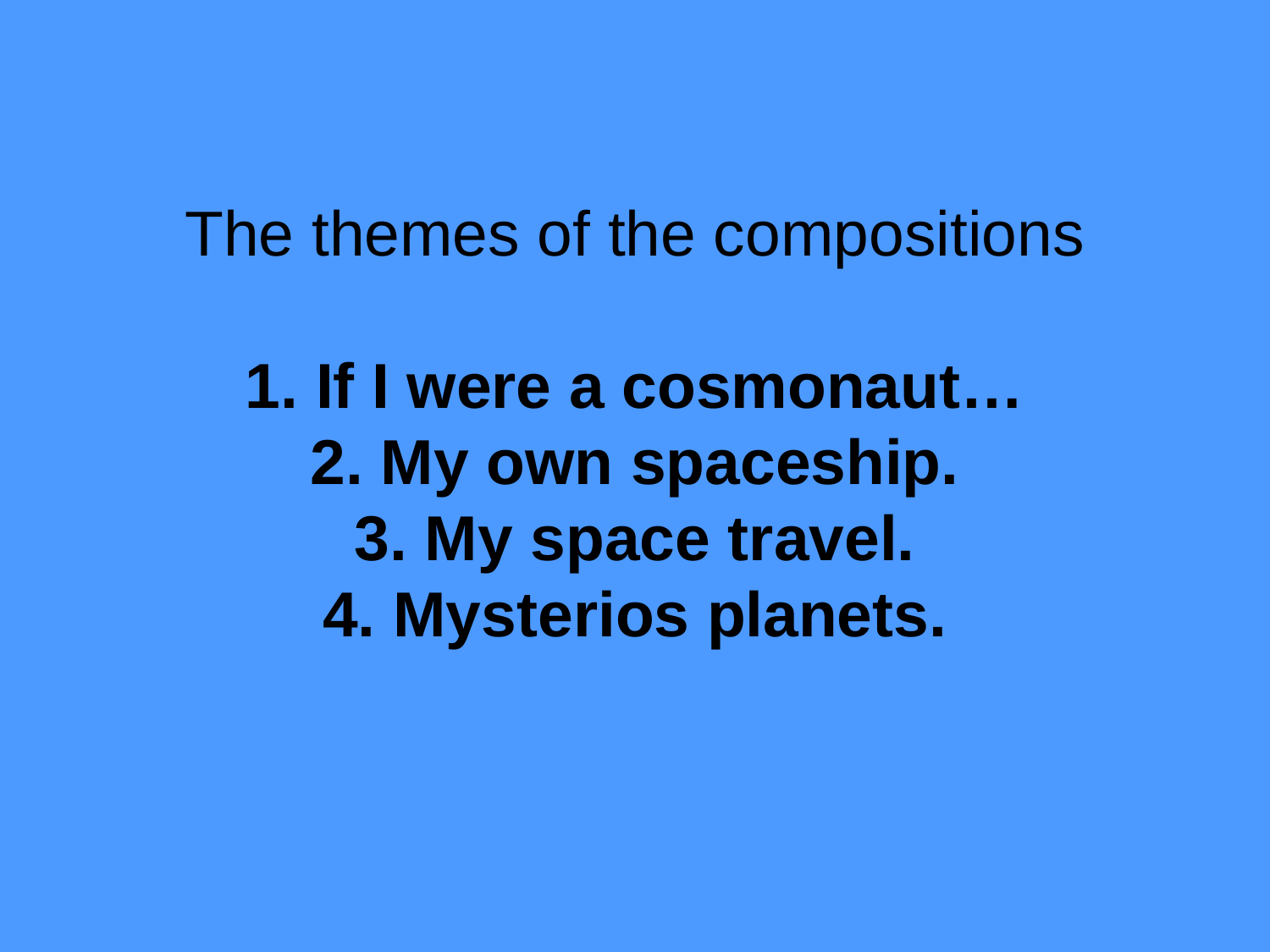

# The themes of the compositions 1. If I were a cosmonaut… 2. My own spaceship. 3. My space travel. 4. Mysterios planets.